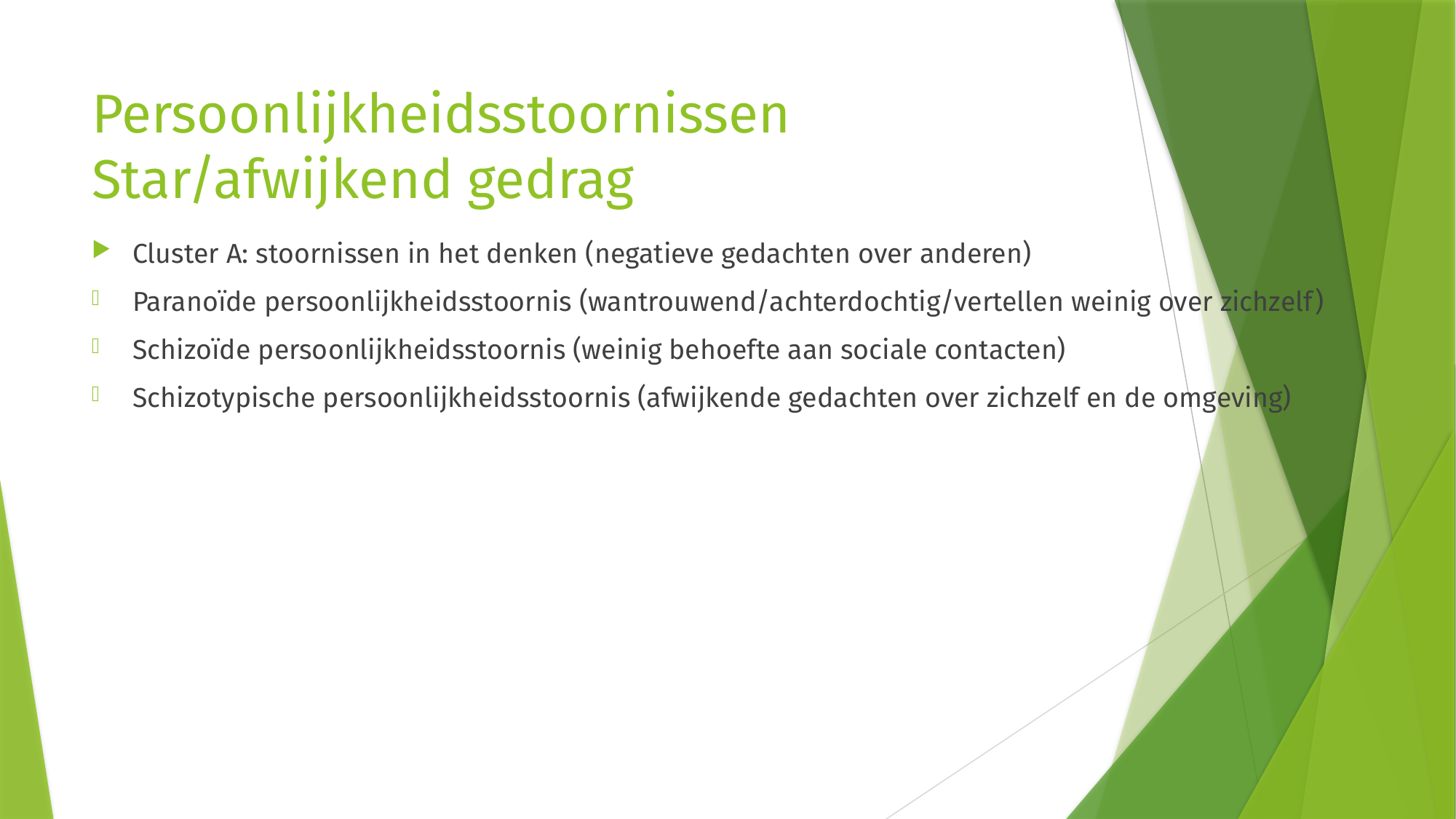

# Persoonlijkheidsstoornissen Star/afwijkend gedrag
Cluster A: stoornissen in het denken (negatieve gedachten over anderen)
Paranoïde persoonlijkheidsstoornis (wantrouwend/achterdochtig/vertellen weinig over zichzelf)
Schizoïde persoonlijkheidsstoornis (weinig behoefte aan sociale contacten)
Schizotypische persoonlijkheidsstoornis (afwijkende gedachten over zichzelf en de omgeving)